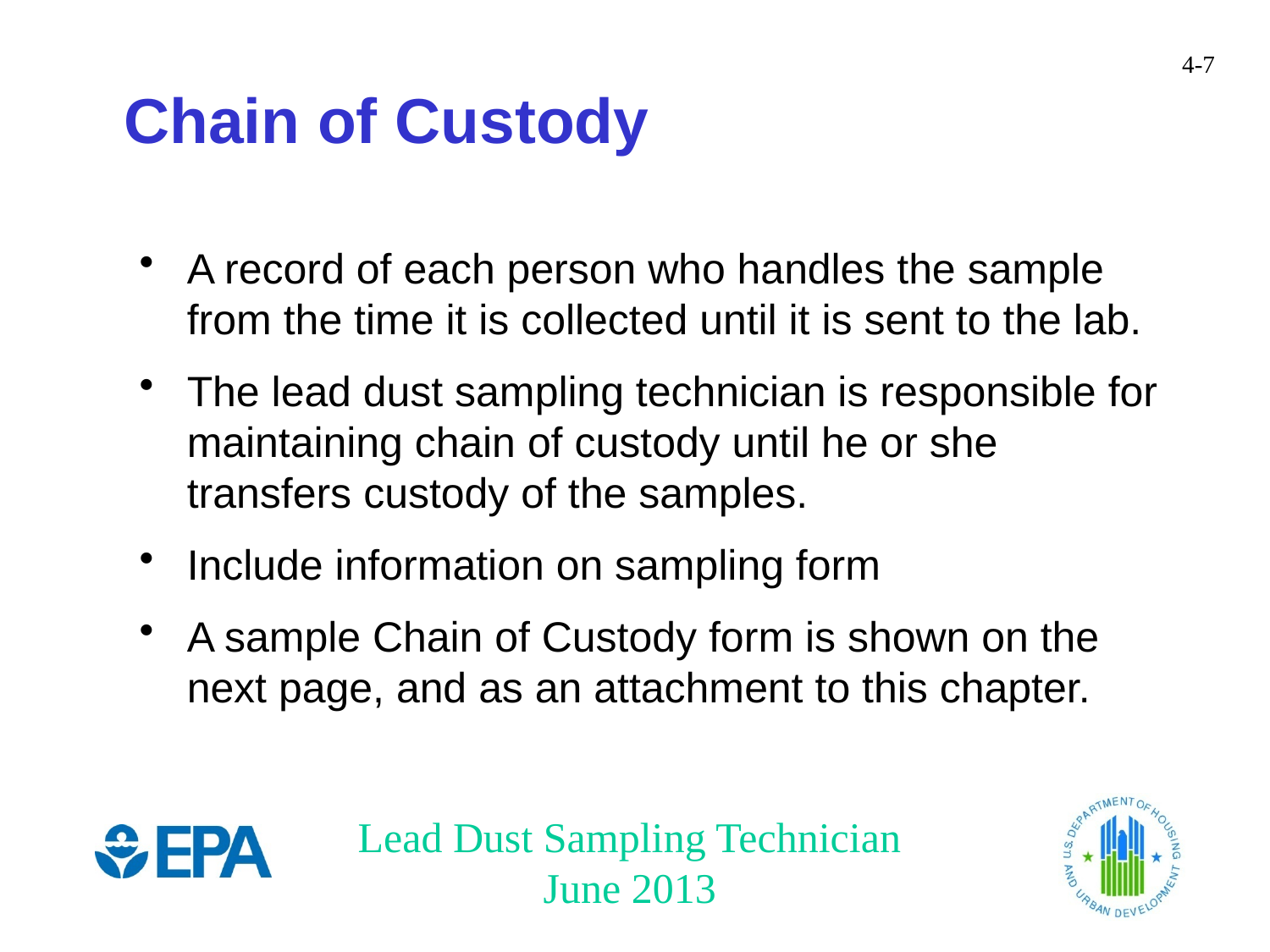

# Chain of Custody
A record of each person who handles the sample from the time it is collected until it is sent to the lab.
The lead dust sampling technician is responsible for maintaining chain of custody until he or she transfers custody of the samples.
Include information on sampling form
A sample Chain of Custody form is shown on the next page, and as an attachment to this chapter.